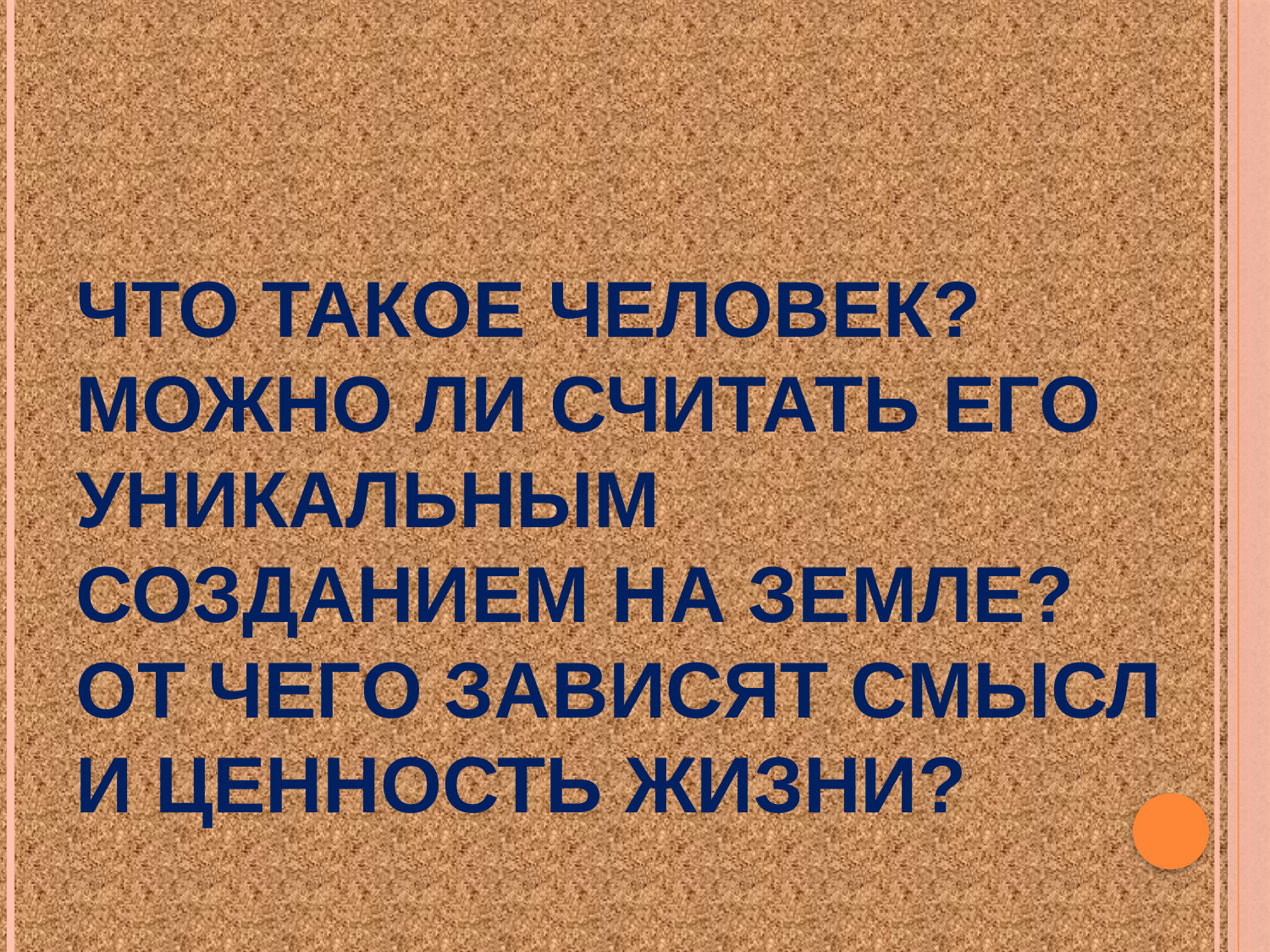

# Что такое человек? Можно ли считать его уникальным созданием на Земле? От чего зависят смысл и ценность жизни?